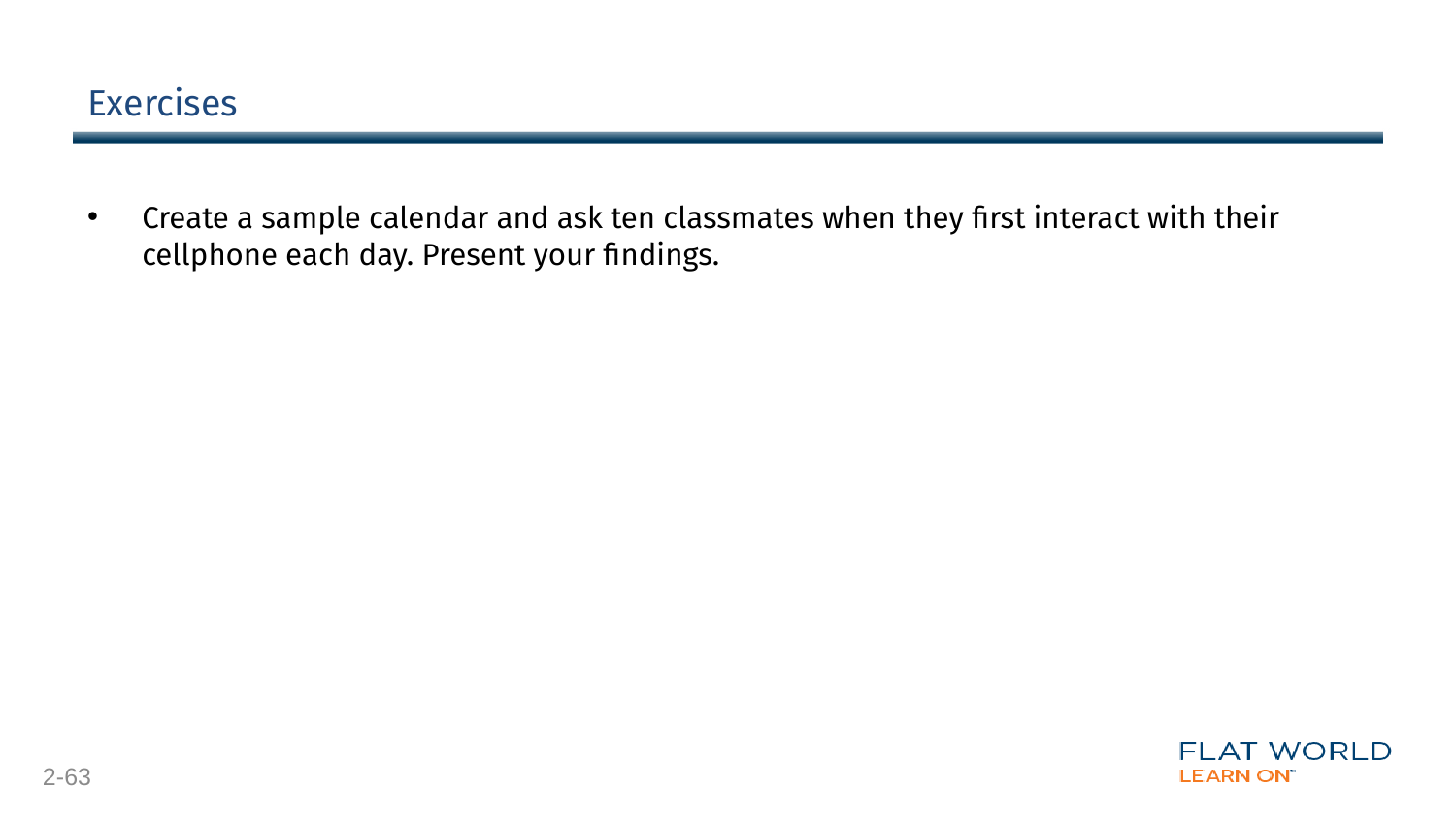

# Exercises
Create a sample calendar and ask ten classmates when they first interact with their cellphone each day. Present your findings.
2-63